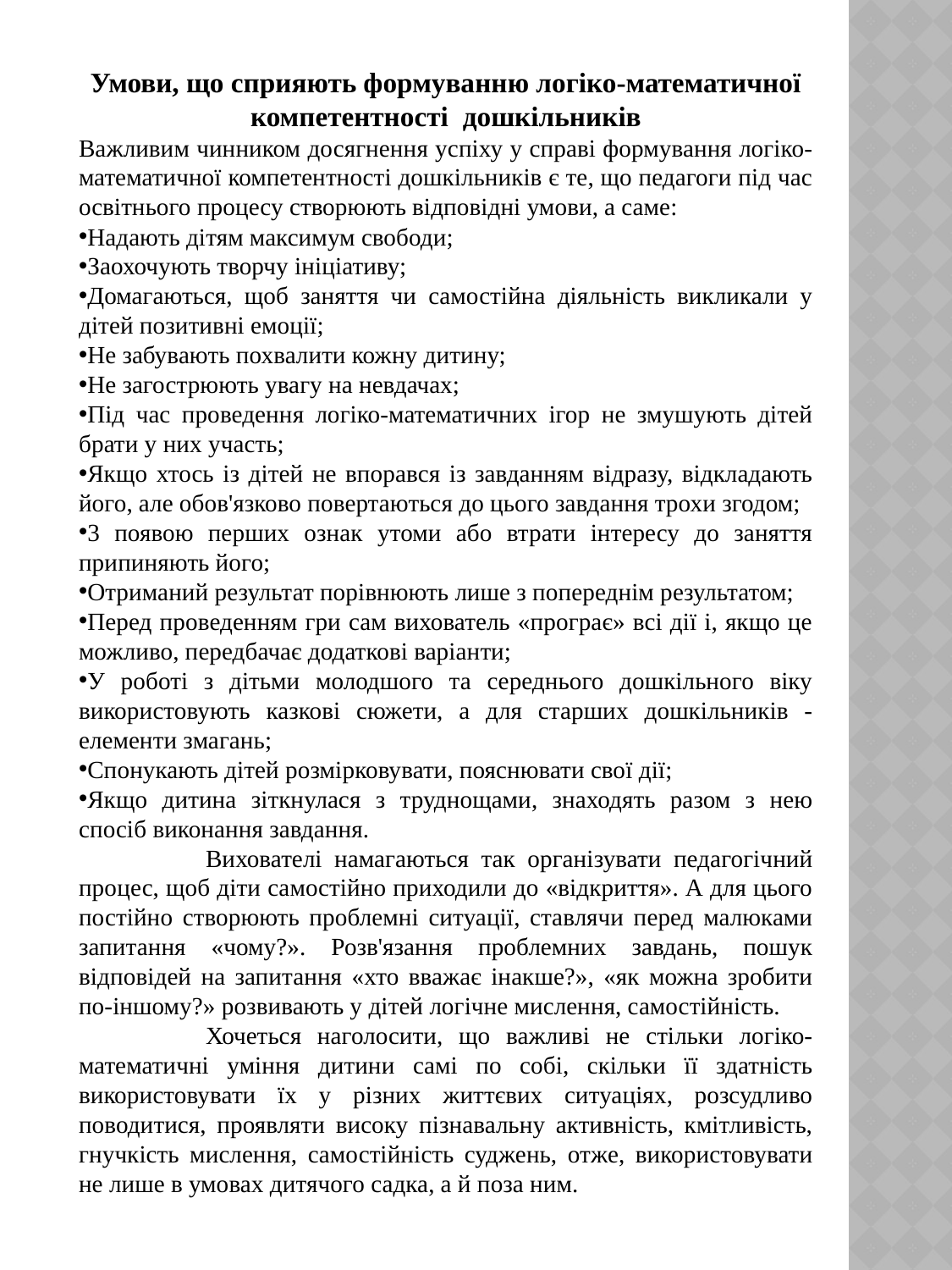

Умови, що сприяють формуванню логіко-математичної компетентності  дошкільників
Важливим чинником досягнення успіху у справі формування логіко- математичної компетентності дошкільників є те, що педагоги під час освітнього процесу створюють відповідні умови, а саме:
Надають дітям максимум свободи;
Заохочують творчу ініціативу;
Домагаються, щоб заняття чи самостійна діяльність викликали у дітей позитивні емоції;
Не забувають похвалити кожну дитину;
Не загострюють увагу на невдачах;
Під час проведення логіко-математичних ігор не змушують дітей брати у них участь;
Якщо хтось із дітей не впорався із завданням відразу, відкладають його, але обов'язково повертаються до цього завдання трохи згодом;
3 появою перших ознак утоми або втрати інтересу до заняття припиняють його;
Отриманий результат порівнюють лише з попереднім результатом;
Перед проведенням гри сам вихователь «програє» всі дії і, якщо це можливо, передбачає додаткові варіанти;
У роботі з дітьми молодшого та середнього дошкільного віку використовують казкові сюжети, а для старших дошкільників - елементи змагань;
Спонукають дітей розмірковувати, пояснювати свої дії;
Якщо дитина зіткнулася з труднощами, знаходять разом з нею спосіб виконання завдання.
	Вихователі намагаються так організувати педагогічний процес, щоб діти самостійно приходили до «відкриття». А для цього постійно створюють проблемні ситуації, ставлячи перед малюками запитання «чому?». Розв'язання проблемних завдань, пошук відповідей на запитання «хто вважає інакше?», «як можна зробити по-іншому?» розвивають у дітей логічне мислення, самостійність.
	Хочеться наголосити, що важливі не стільки логіко-математичні уміння дитини самі по собі, скільки її здатність використовувати їх у різних життєвих ситуаціях, розсудливо поводитися, проявляти високу пізнавальну активність, кмітливість, гнучкість мислення, самостійність суджень, отже, використовувати не лише в умовах дитячого садка, а й поза ним.